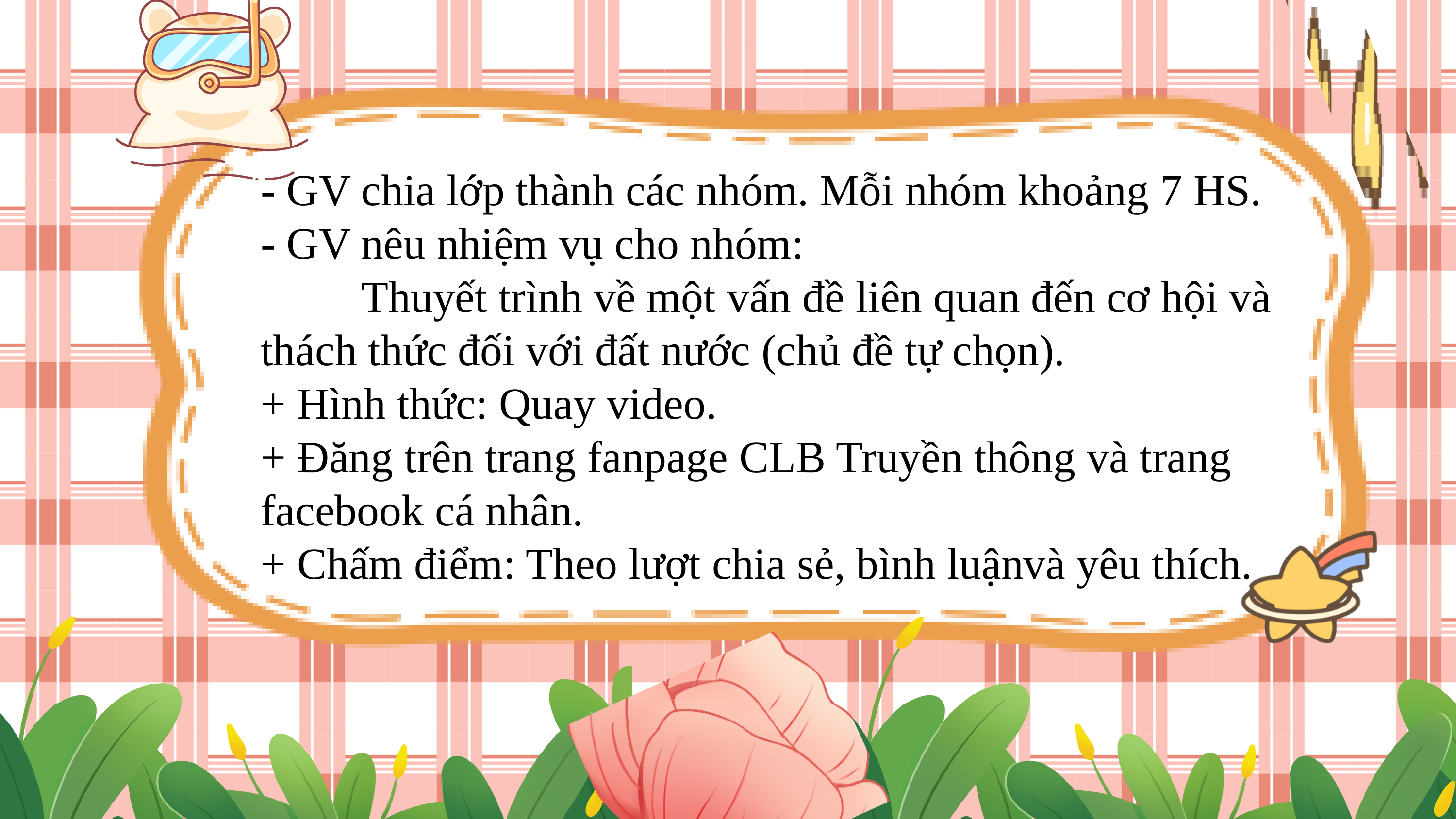

- GV chia lớp thành các nhóm. Mỗi nhóm khoảng 7 HS.
- GV nêu nhiệm vụ cho nhóm:
         Thuyết trình về một vấn đề liên quan đến cơ hội và thách thức đối với đất nước (chủ đề tự chọn).
+ Hình thức: Quay video.
+ Đăng trên trang fanpage CLB Truyền thông và trang facebook cá nhân.
+ Chấm điểm: Theo lượt chia sẻ, bình luậnvà yêu thích.